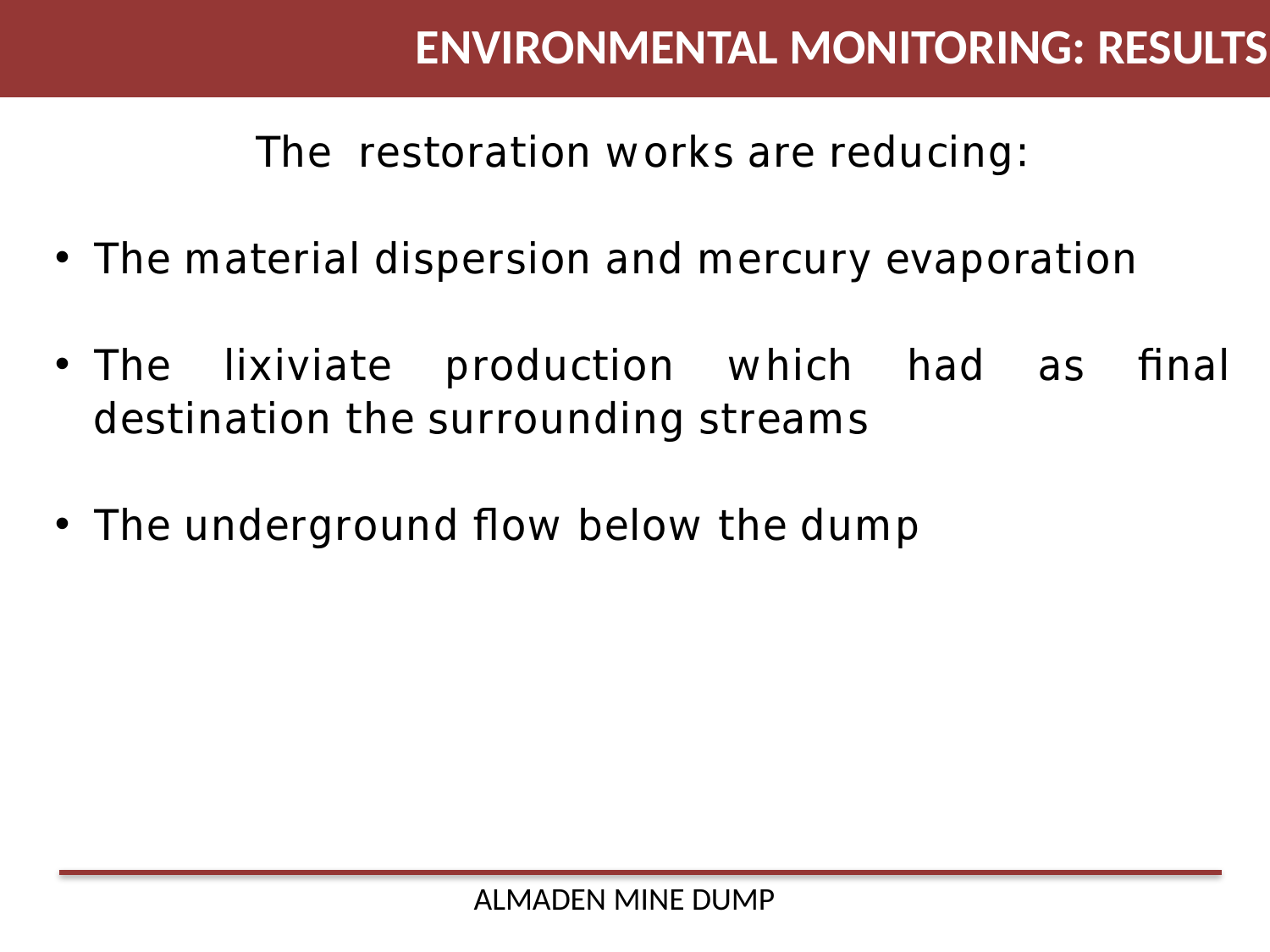

ENVIRONMENTAL MONITORING: RESULTS

The  restoration works are reducing:

The material dispersion and mercury evaporation

The lixiviate production which had as final destination the surrounding streams

The underground flow below the dump

ALMADEN MINE DUMP